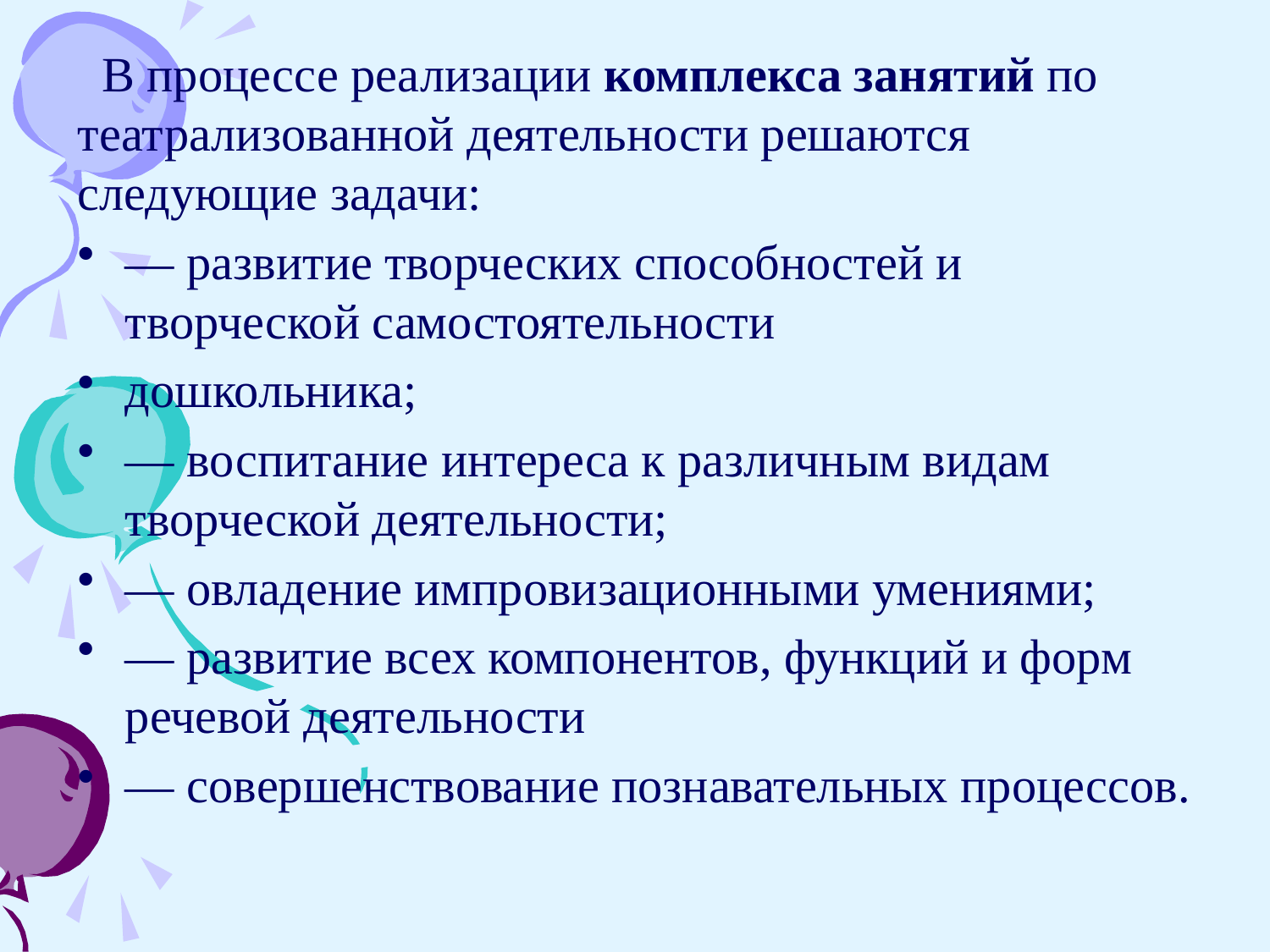

В процессе реализации комплекса занятий по театрализованной деятельности решаются следующие задачи:
— развитие творческих способностей и творческой самостоятельности
дошкольника;
— воспитание интереса к различным видам творческой деятельности;
— овладение импровизационными умениями;
— развитие всех компонентов, функций и форм речевой деятельности
— совершенствование познавательных процессов.